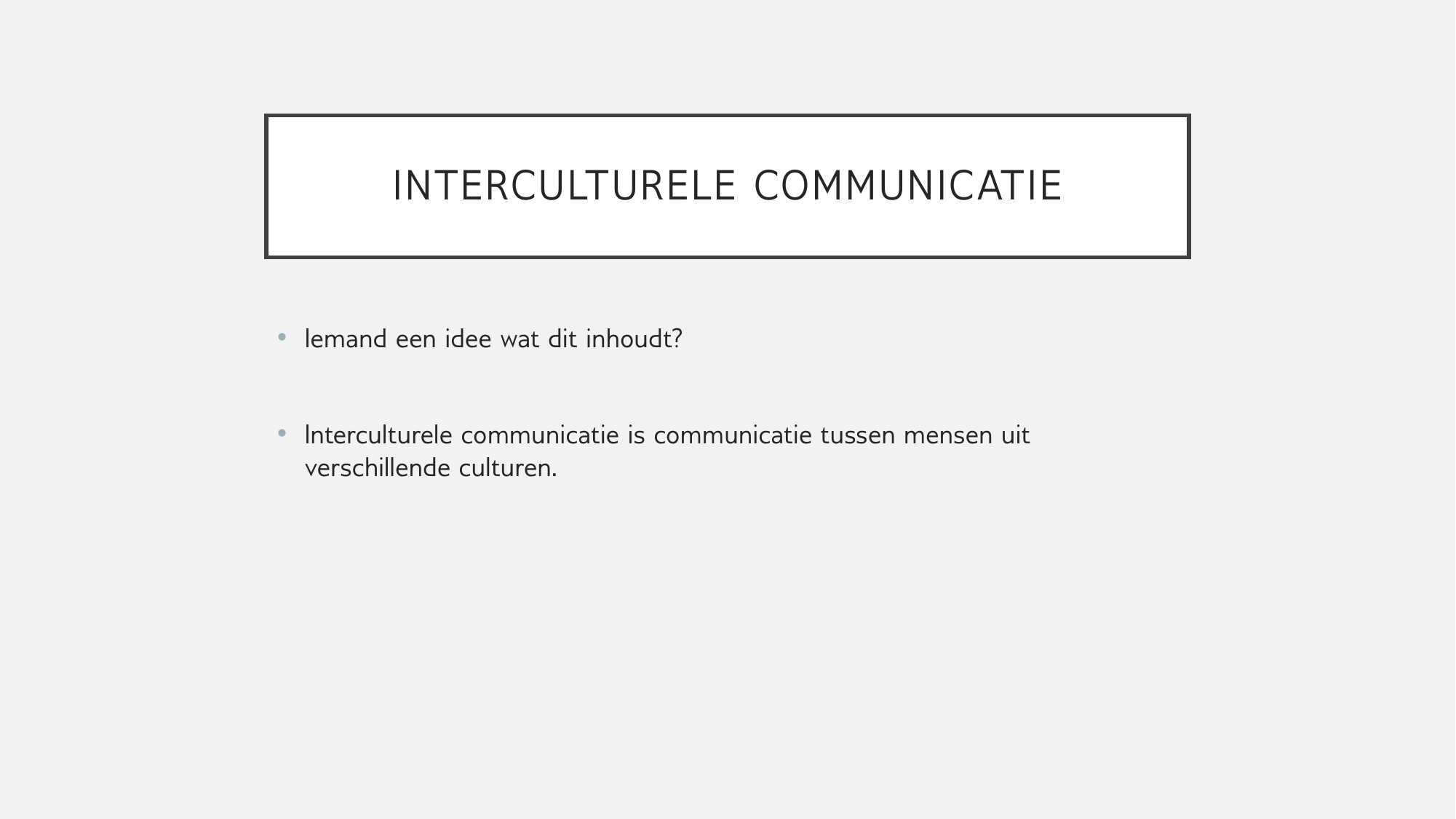

# Interculturele communicatie
Iemand een idee wat dit inhoudt?

Interculturele communicatie is communicatie tussen mensen uit verschillende culturen.